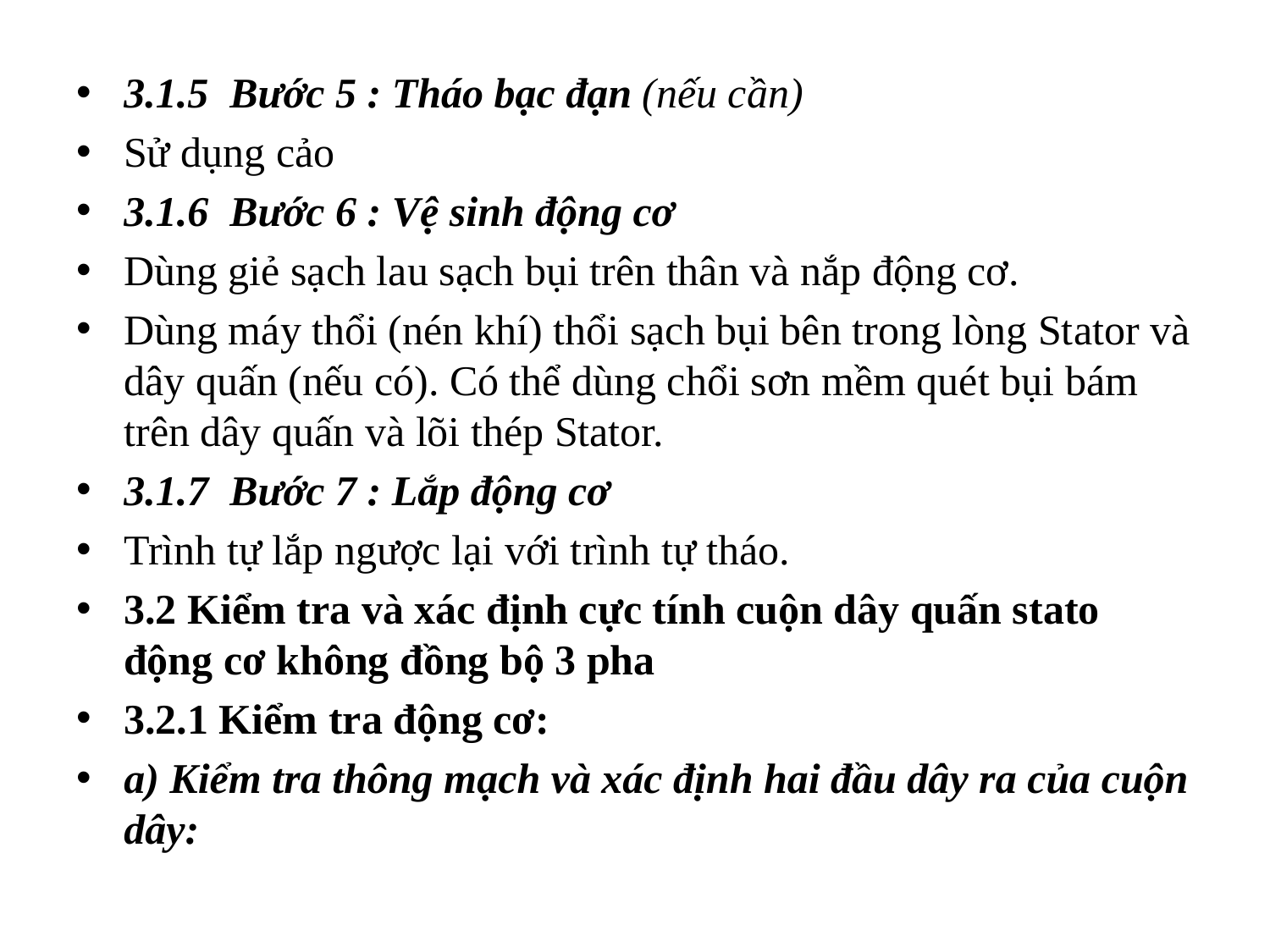

3.1.5  Bước 5 : Tháo bạc đạn (nếu cần)
Sử dụng cảo
3.1.6  Bước 6 : Vệ sinh động cơ
Dùng giẻ sạch lau sạch bụi trên thân và nắp động cơ.
Dùng máy thổi (nén khí) thổi sạch bụi bên trong lòng Stator và dây quấn (nếu có). Có thể dùng chổi sơn mềm quét bụi bám trên dây quấn và lõi thép Stator.
3.1.7  Bước 7 : Lắp động cơ
Trình tự lắp ngược lại với trình tự tháo.
3.2 Kiểm tra và xác định cực tính cuộn dây quấn stato động cơ không đồng bộ 3 pha
3.2.1 Kiểm tra động cơ:
a) Kiểm tra thông mạch và xác định hai đầu dây ra của cuộn dây: